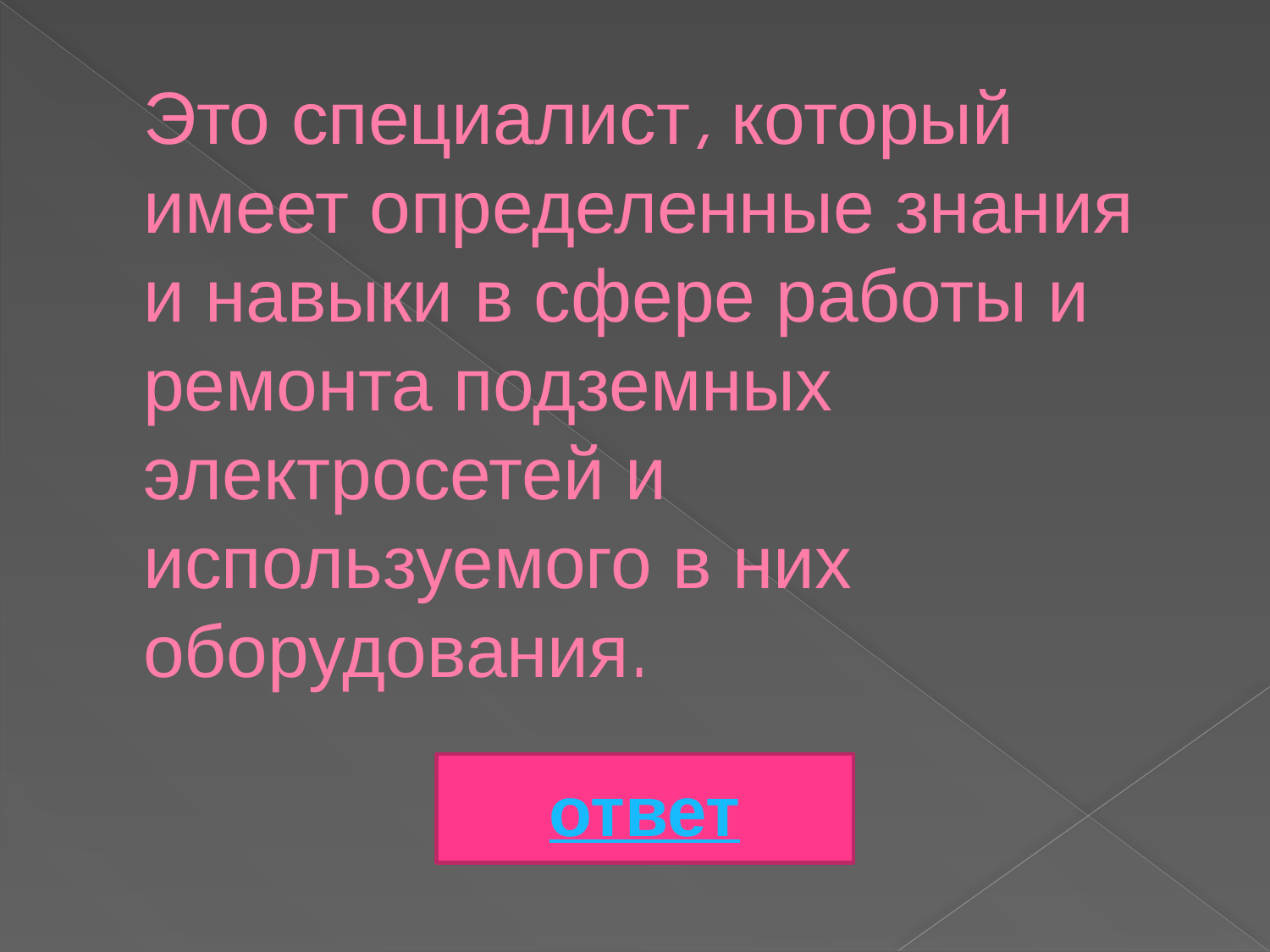

# Это специалист, который имеет определенные знания и навыки в сфере работы и ремонта подземных электросетей и используемого в них оборудования.
ответ